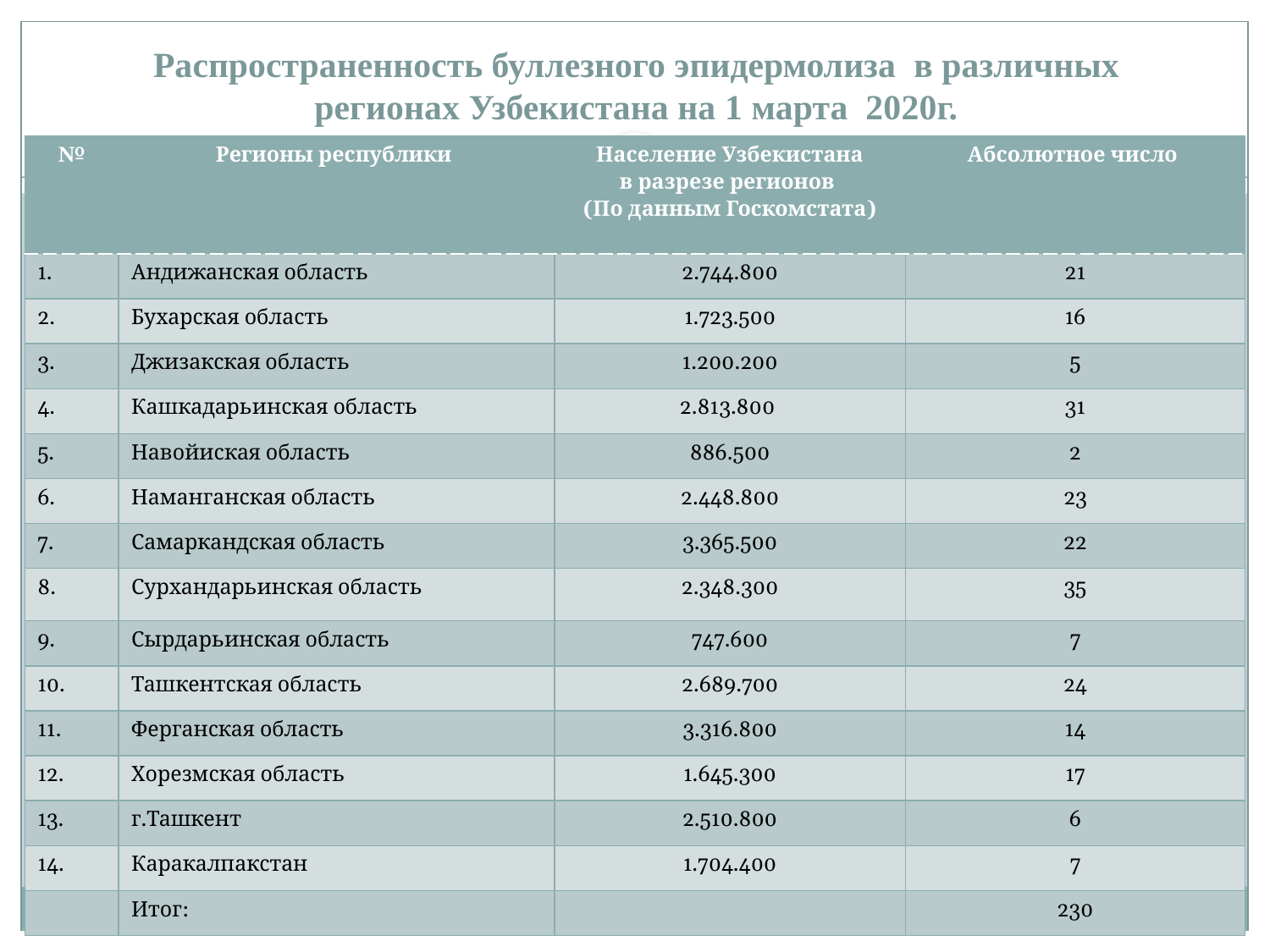

# Распространенность буллезного эпидермолиза  в различных регионах Узбекистана на 1 марта  2020г.
| № | Регионы республики | Население Узбекистана в разрезе регионов  (По данным Госкомстата) | Абсолютное число |
| --- | --- | --- | --- |
| 1. | Андижанская область | 2.744.800 | 21 |
| 2. | Бухарская область | 1.723.500 | 16 |
| 3. | Джизакская область | 1.200.200 | 5 |
| 4. | Кашкадарьинская область | 2.813.800 | 31 |
| 5. | Навойиская область | 886.500 | 2 |
| 6. | Наманганская область | 2.448.800 | 23 |
| 7. | Самаркандская область | 3.365.500 | 22 |
| 8. | Сурхандарьинская область | 2.348.300 | 35 |
| 9. | Сырдарьинская область | 747.600 | 7 |
| 10. | Ташкентская область | 2.689.700 | 24 |
| 11. | Ферганская область | 3.316.800 | 14 |
| 12. | Хорезмская область | 1.645.300 | 17 |
| 13. | г.Ташкент | 2.510.800 | 6 |
| 14. | Каракалпакстан | 1.704.400 | 7 |
|  | Итог: |  | 230 |